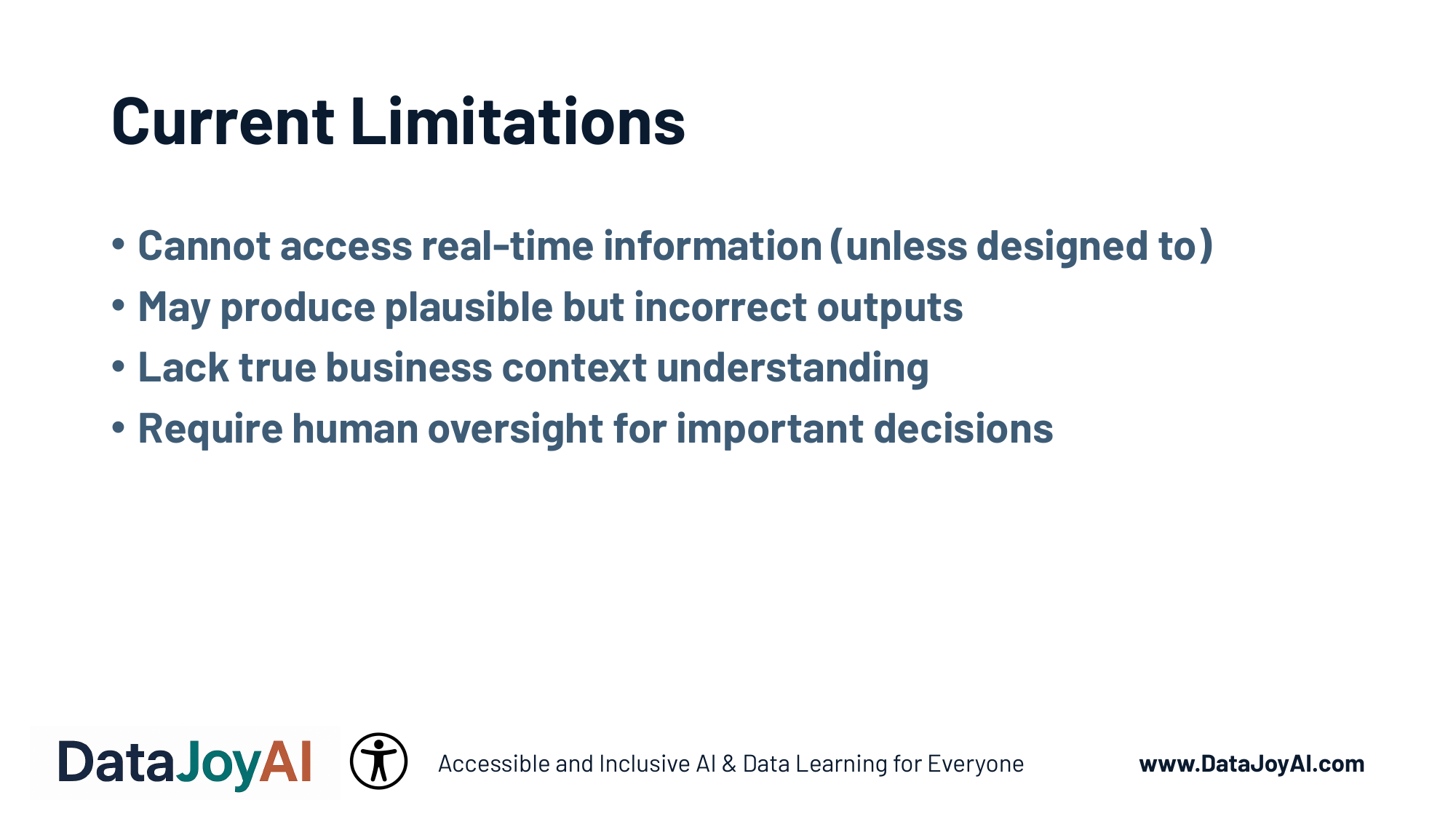

# Current Limitations
Cannot access real-time information (unless designed to)
May produce plausible but incorrect outputs
Lack true business context understanding
Require human oversight for important decisions